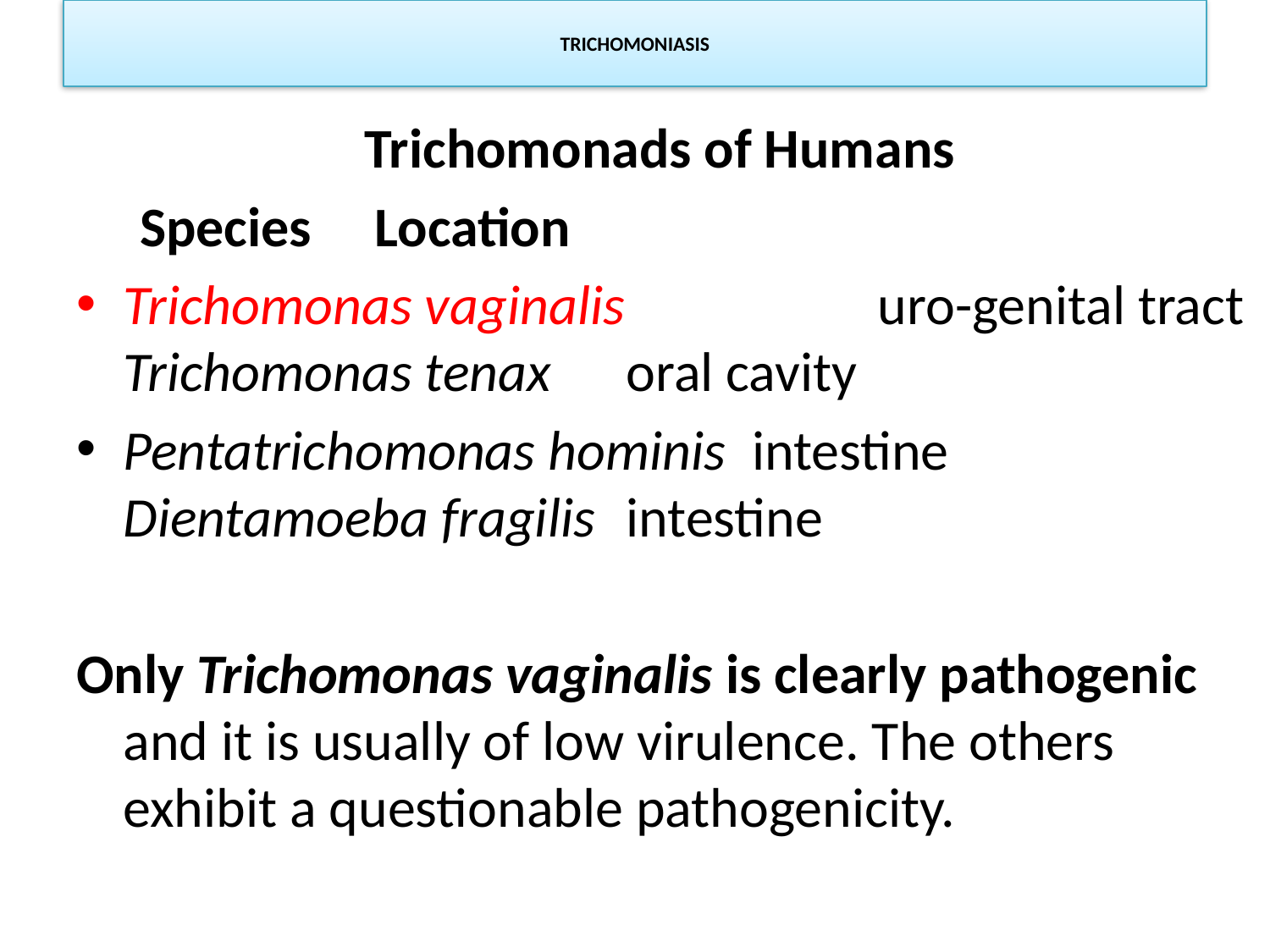

# TRICHOMONIASIS
Trichomonads of Humans
     Species 						Location
Trichomonas vaginalis               	uro-genital tract Trichomonas tenax 				oral cavity
Pentatrichomonas hominis 		intestine Dientamoeba fragilis 			intestine

Only Trichomonas vaginalis is clearly pathogenic and it is usually of low virulence. The others exhibit a questionable pathogenicity.